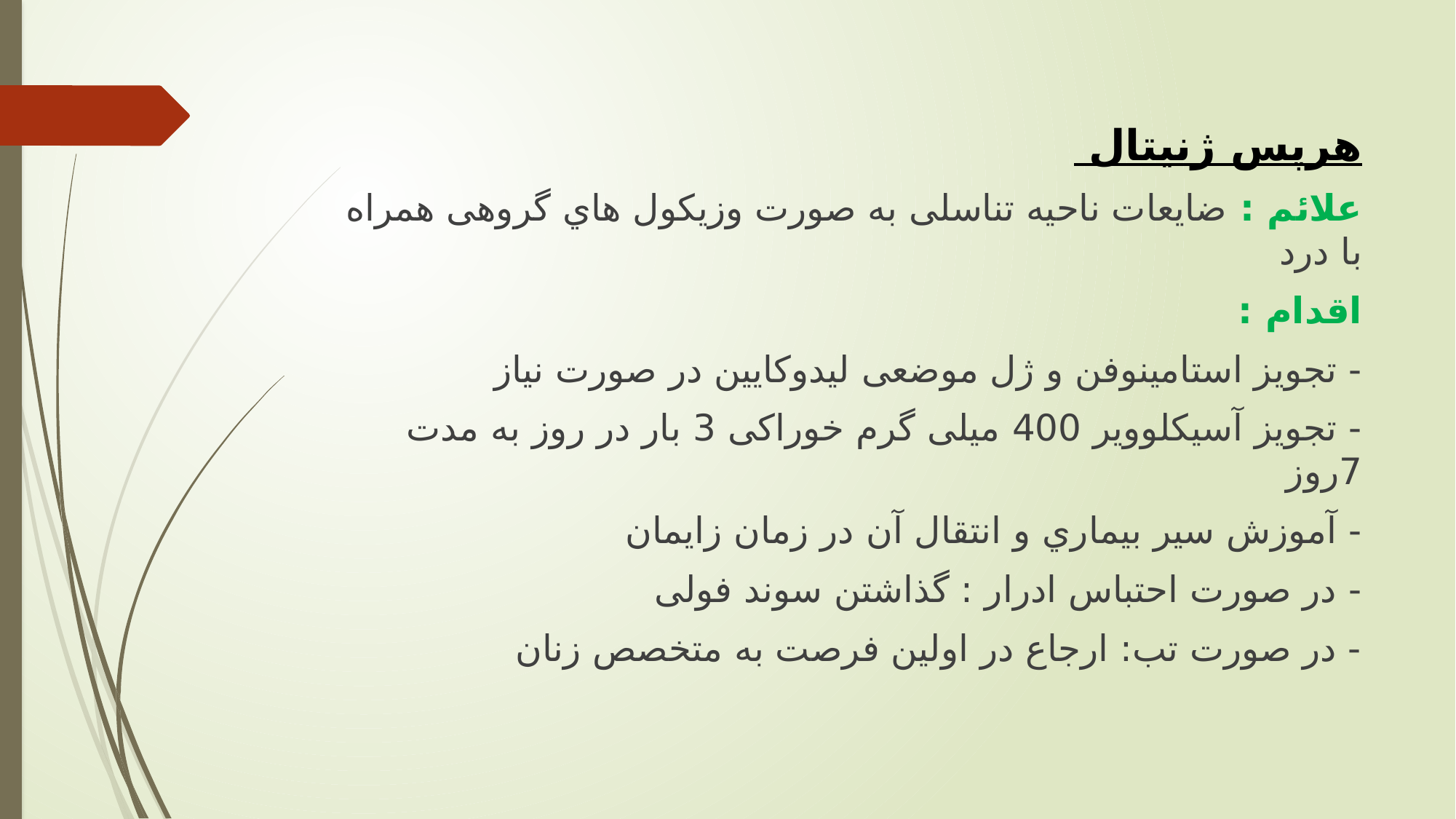

هرپس ژنیتال
علائم : ضايعات ناحیه تناسلی به صورت وزيكول هاي گروهی همراه با درد
اقدام :
- تجويز استامینوفن و ژل موضعی لیدوكايین در صورت نیاز
- تجويز آسیكلووير 400 میلی گرم خوراكی 3 بار در روز به مدت 7روز
- آموزش سیر بیماري و انتقال آن در زمان زايمان
- در صورت احتباس ادرار : گذاشتن سوند فولی
- در صورت تب: ارجاع در اولین فرصت به متخصص زنان